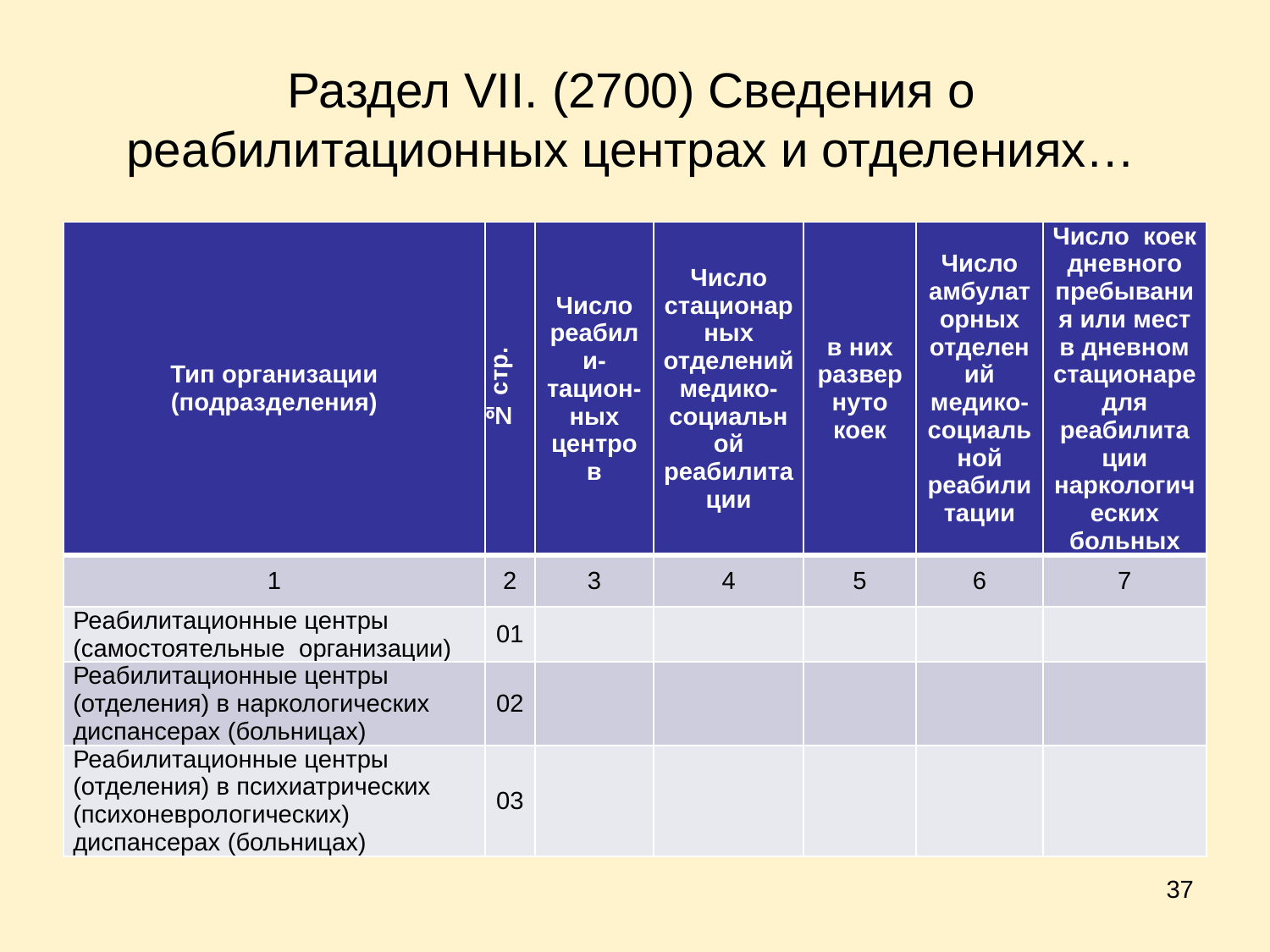

# Раздел VII. (2700) Сведения о реабилитационных центрах и отделениях…
| Тип организации (подразделения) | № стр. | Число реабили-тацион-ных центров | Число стационарных отделений медико-социальной реабилитации | в них развернуто коек | Число амбулаторных отделений медико-социальной реабилитации | Число коек дневного пребывания или мест в дневном стационаре для реабилитации наркологических больных |
| --- | --- | --- | --- | --- | --- | --- |
| 1 | 2 | 3 | 4 | 5 | 6 | 7 |
| Реабилитационные центры (самостоятельные организации) | 01 |  |  |  |  |  |
| Реабилитационные центры (отделения) в наркологических диспансерах (больницах) | 02 |  |  |  |  |  |
| Реабилитационные центры (отделения) в психиатрических (психоневрологических) диспансерах (больницах) | 03 |  |  |  |  |  |
37